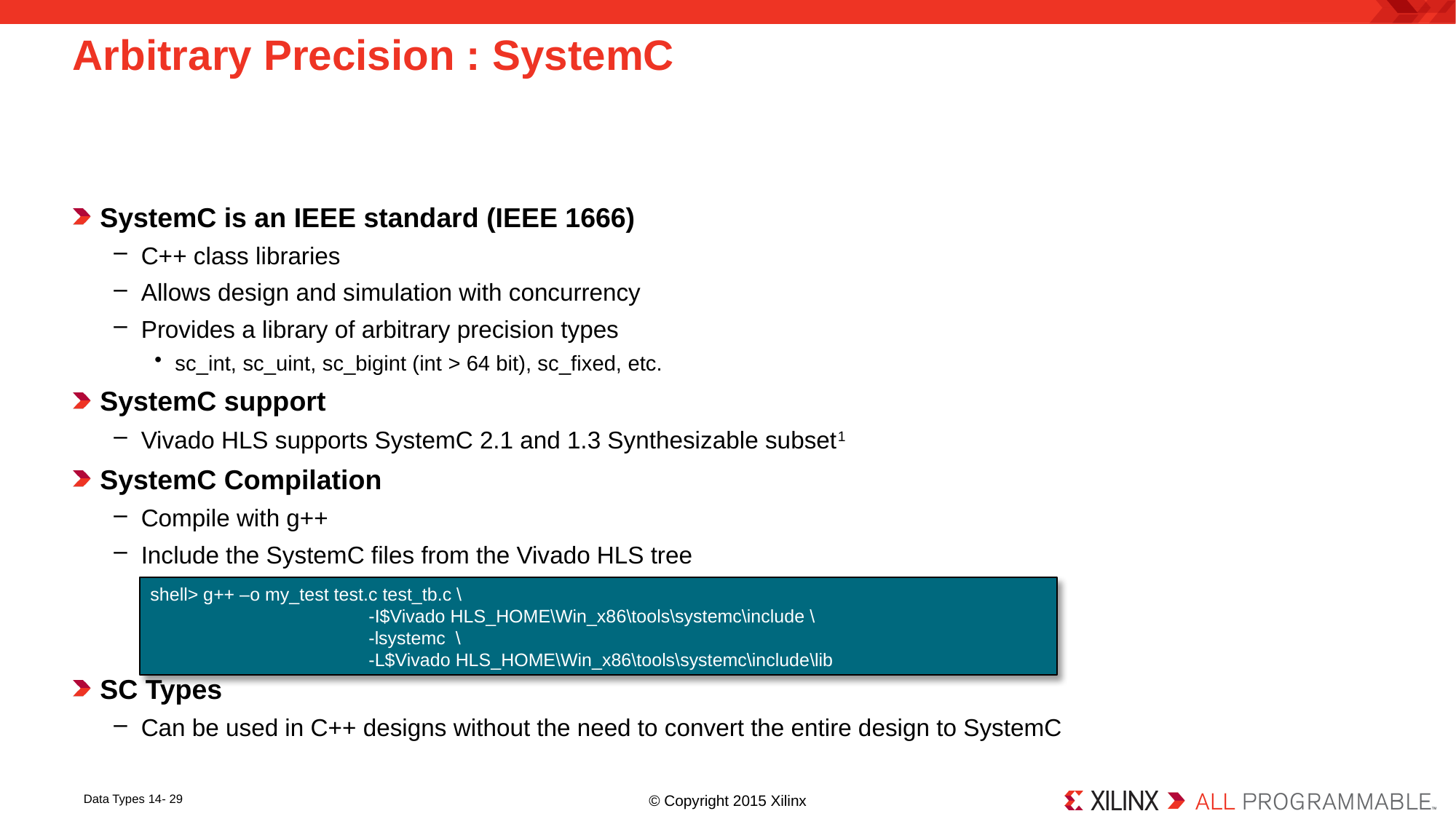

# Arbitrary Precision : SystemC
SystemC is an IEEE standard (IEEE 1666)
C++ class libraries
Allows design and simulation with concurrency
Provides a library of arbitrary precision types
sc_int, sc_uint, sc_bigint (int > 64 bit), sc_fixed, etc.
SystemC support
Vivado HLS supports SystemC 2.1 and 1.3 Synthesizable subset1
SystemC Compilation
Compile with g++
Include the SystemC files from the Vivado HLS tree

SC Types
Can be used in C++ designs without the need to convert the entire design to SystemC
shell> g++ –o my_test test.c test_tb.c \
		-I$Vivado HLS_HOME\Win_x86\tools\systemc\include \
		-lsystemc  \
		-L$Vivado HLS_HOME\Win_x86\tools\systemc\include\lib
Data Types 14- 29
© Copyright 2015 Xilinx